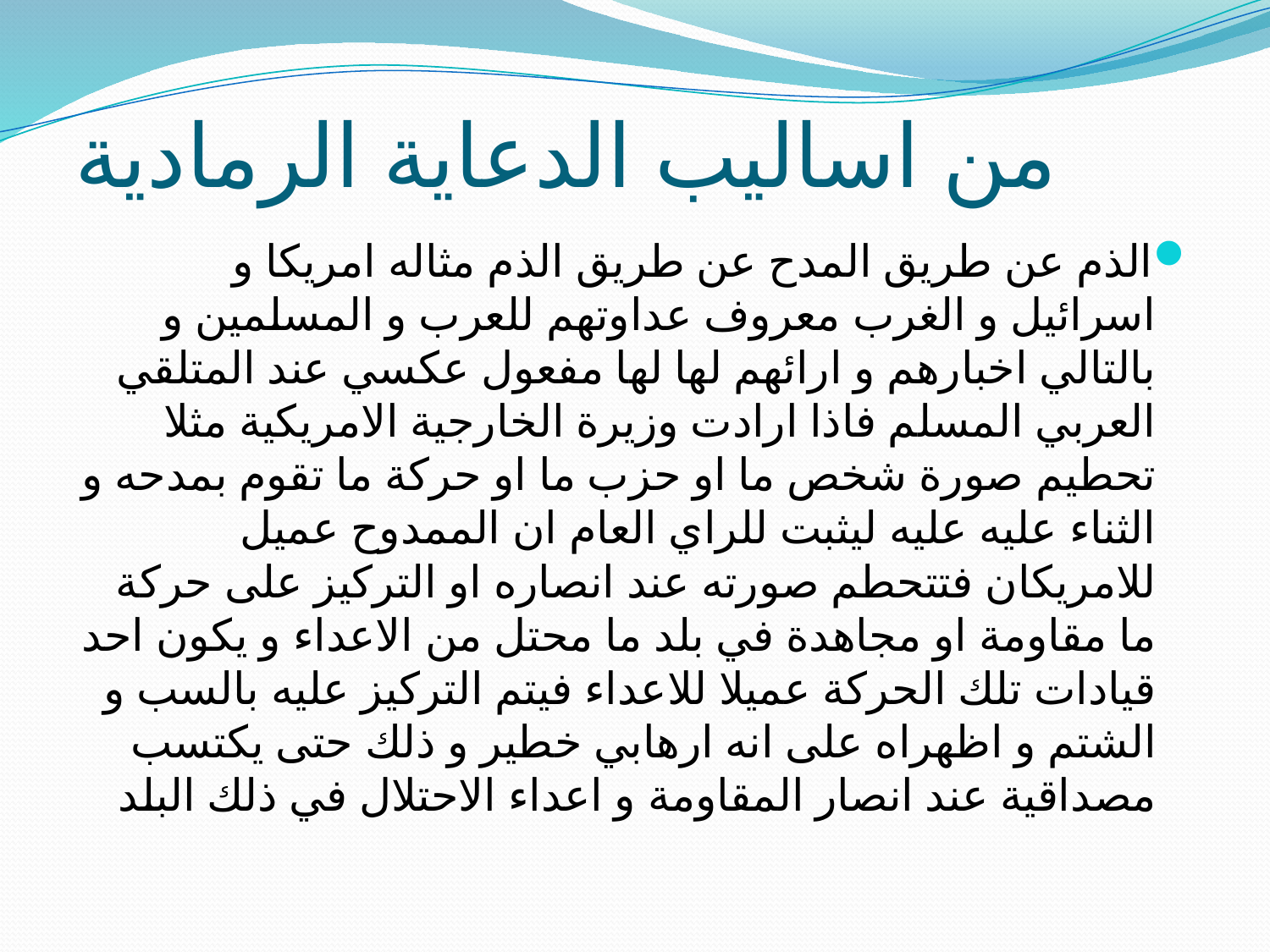

# من اساليب الدعاية الرمادية​
الذم عن طريق المدح عن طريق الذم مثاله امريكا و اسرائيل و الغرب معروف عداوتهم للعرب و المسلمين و بالتالي اخبارهم و ارائهم لها لها مفعول عكسي عند المتلقي العربي المسلم فاذا ارادت وزيرة الخارجية الامريكية مثلا تحطيم صورة شخص ما او حزب ما او حركة ما تقوم بمدحه و الثناء عليه عليه ليثبت للراي العام ان الممدوح عميل للامريكان فتتحطم صورته عند انصاره او التركيز على حركة ما مقاومة او مجاهدة في بلد ما محتل من الاعداء و يكون احد قيادات تلك الحركة عميلا للاعداء فيتم التركيز عليه بالسب و الشتم و اظهراه على انه ارهابي خطير و ذلك حتى يكتسب مصداقية عند انصار المقاومة و اعداء الاحتلال في ذلك البلد